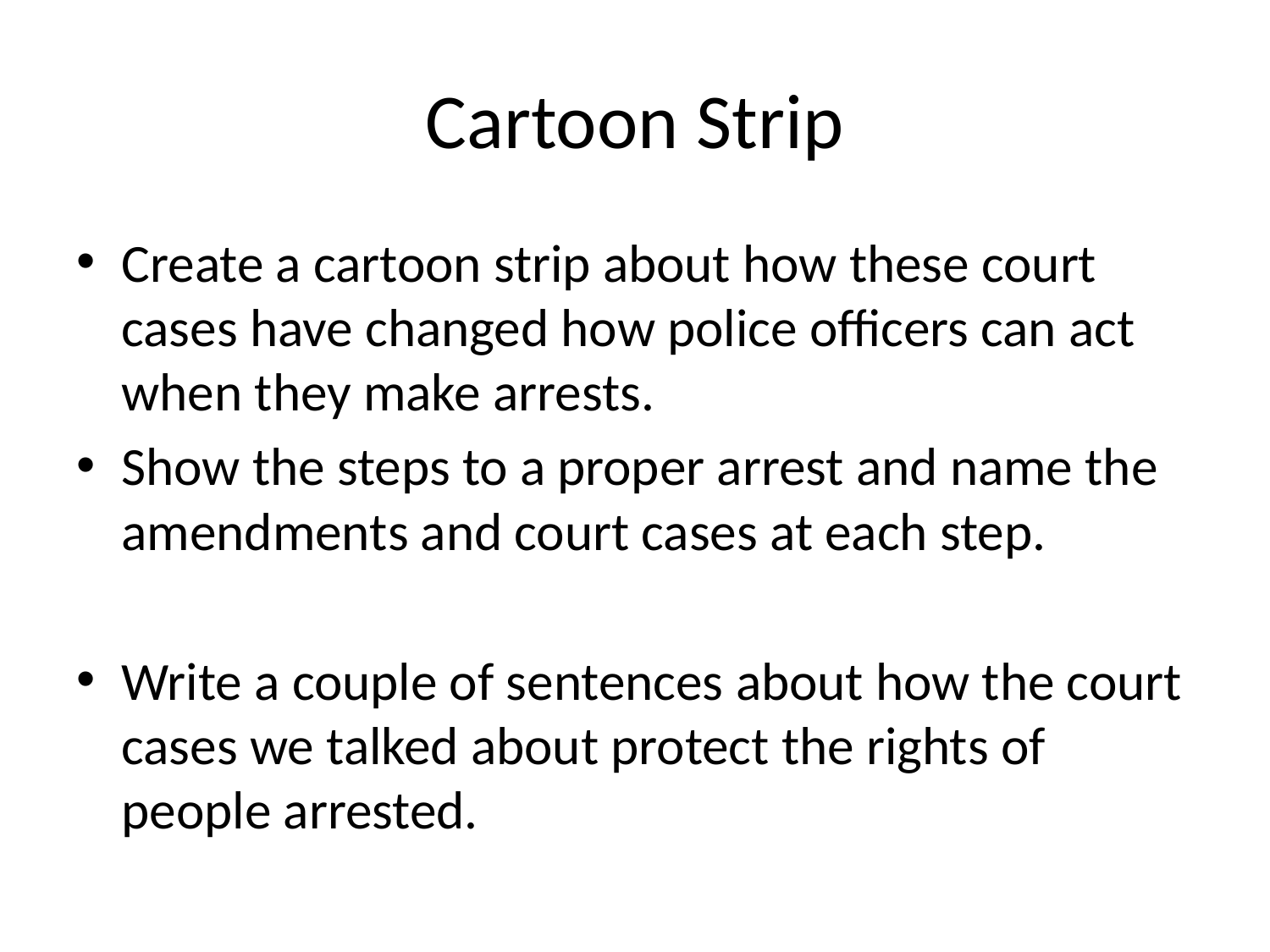

# Cartoon Strip
Create a cartoon strip about how these court cases have changed how police officers can act when they make arrests.
Show the steps to a proper arrest and name the amendments and court cases at each step.

Write a couple of sentences about how the court cases we talked about protect the rights of people arrested.